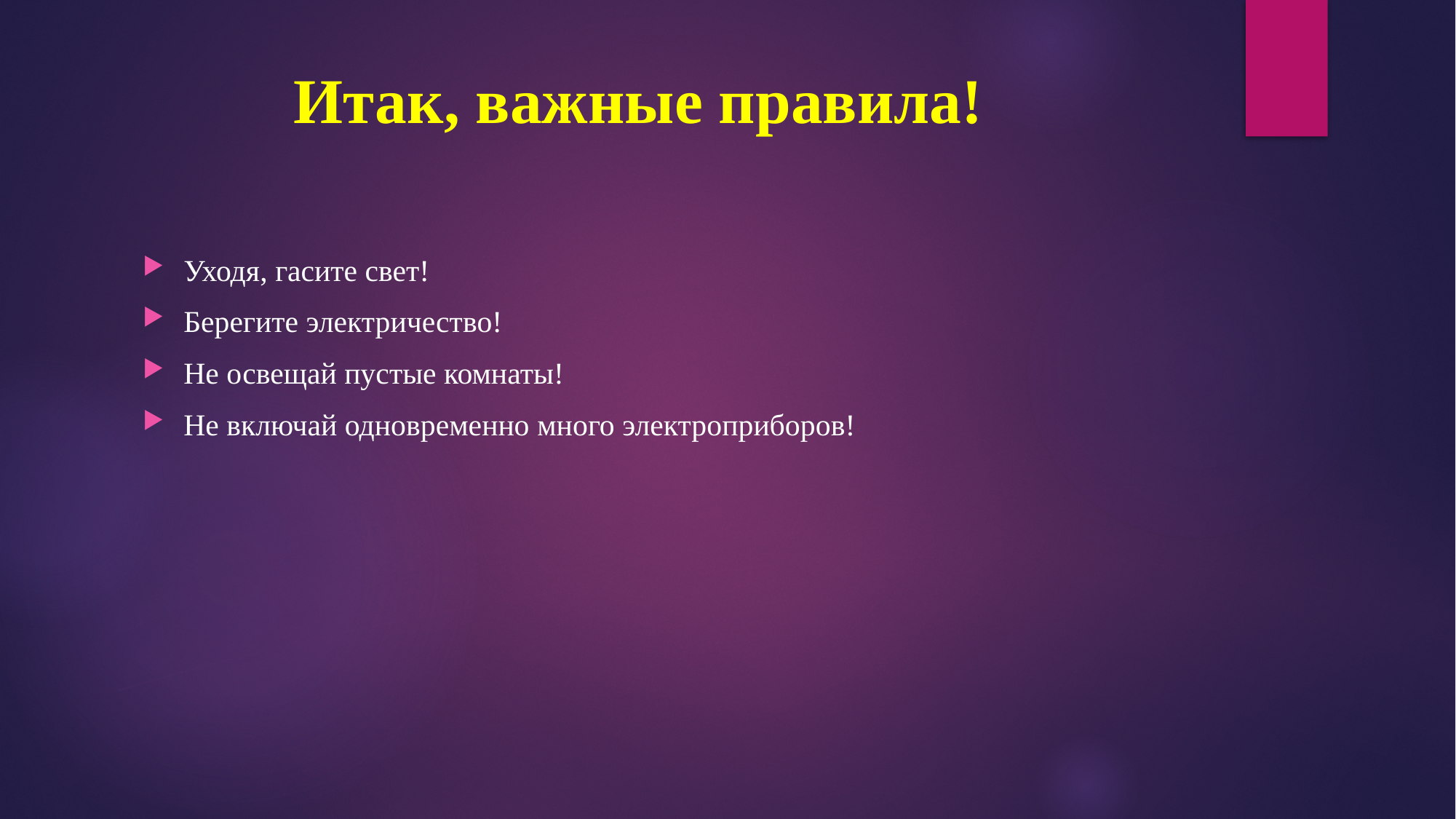

# Итак, важные правила!
Уходя, гасите свет!
Берегите электричество!
Не освещай пустые комнаты!
Не включай одновременно много электроприборов!